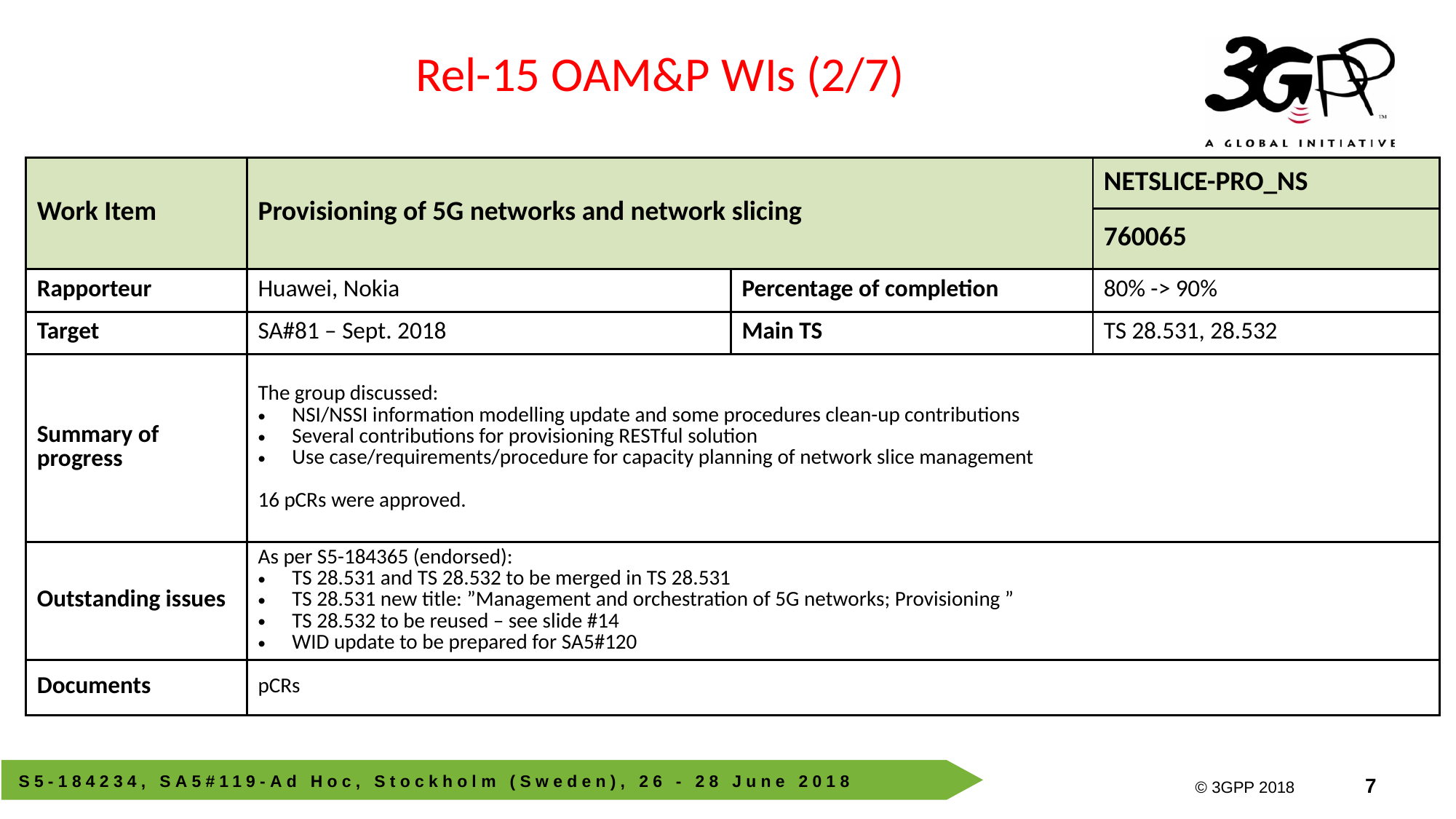

Rel-15 OAM&P WIs (2/7)
| Work Item | Provisioning of 5G networks and network slicing |  | NETSLICE-PRO\_NS |
| --- | --- | --- | --- |
|  |  |  | 760065 |
| Rapporteur | Huawei, Nokia | Percentage of completion | 80% -> 90% |
| Target | SA#81 – Sept. 2018 | Main TS | TS 28.531, 28.532 |
| Summary of progress | The group discussed: NSI/NSSI information modelling update and some procedures clean-up contributions Several contributions for provisioning RESTful solution Use case/requirements/procedure for capacity planning of network slice management 16 pCRs were approved. |  |  |
| Outstanding issues | As per S5-184365 (endorsed): TS 28.531 and TS 28.532 to be merged in TS 28.531 TS 28.531 new title: ”Management and orchestration of 5G networks; Provisioning ” TS 28.532 to be reused – see slide #14 WID update to be prepared for SA5#120 |  |  |
| Documents | pCRs |  |  |